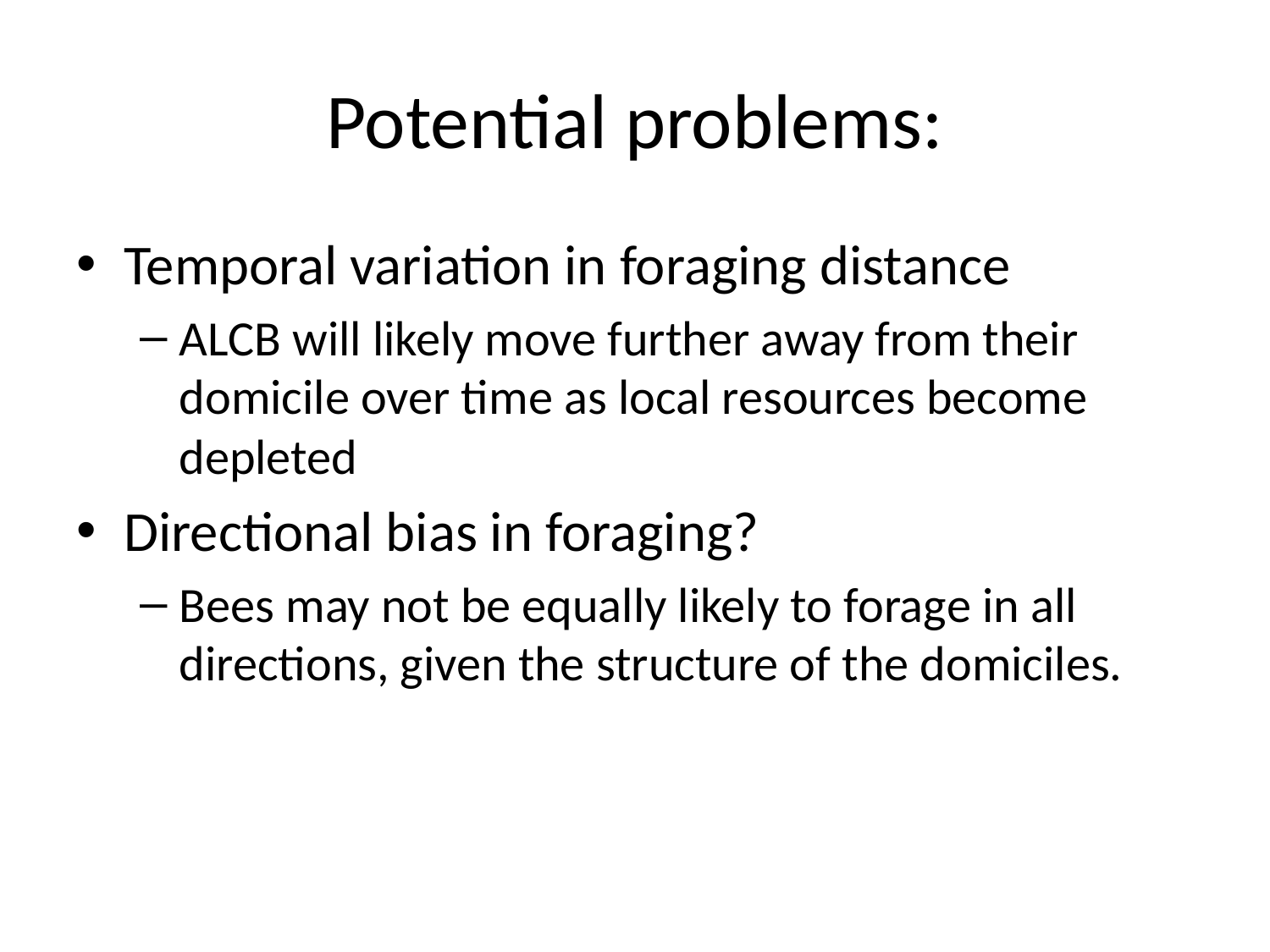

# Potential problems:
Temporal variation in foraging distance
ALCB will likely move further away from their domicile over time as local resources become depleted
Directional bias in foraging?
Bees may not be equally likely to forage in all directions, given the structure of the domiciles.